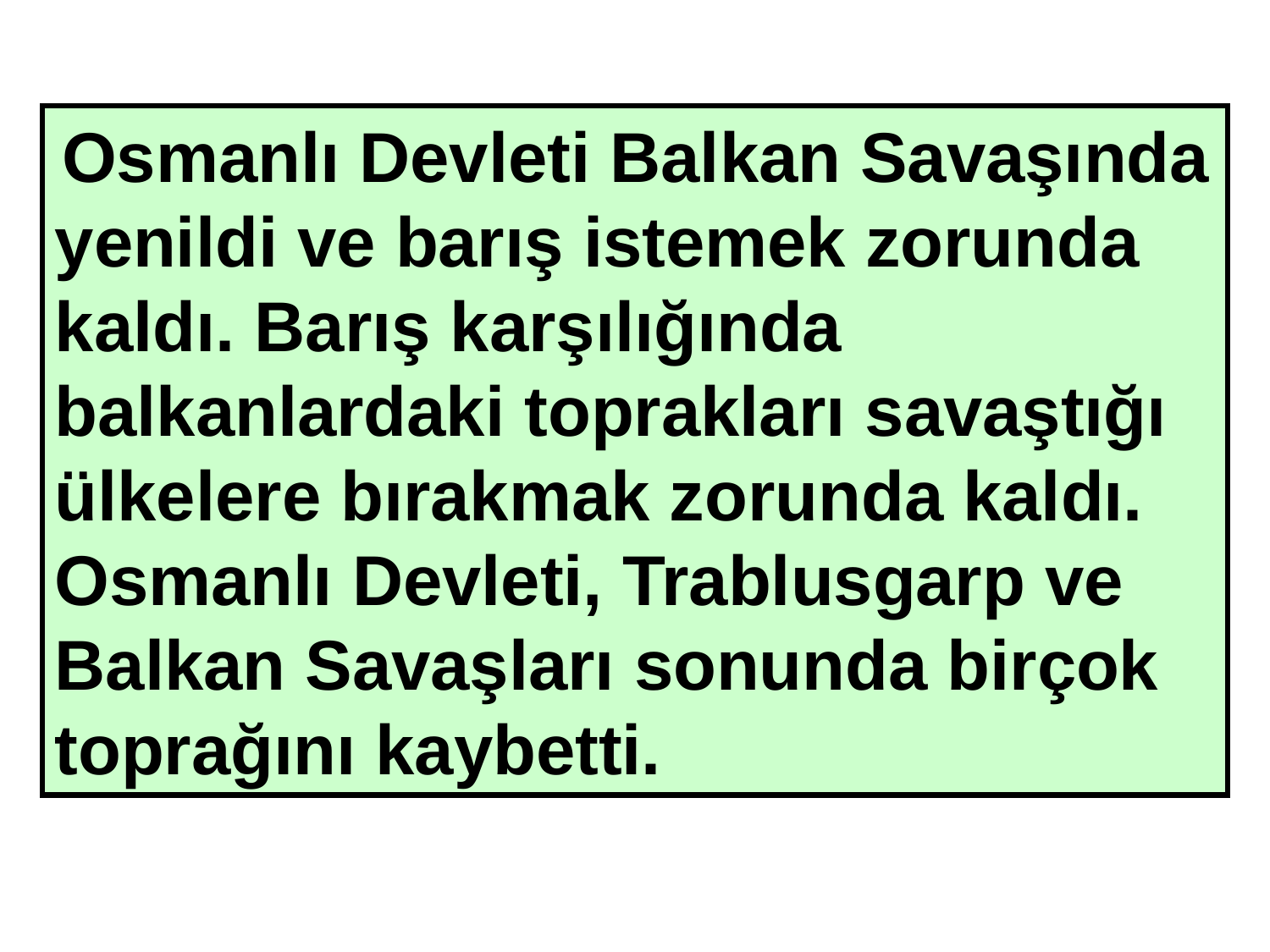

Osmanlı Devleti Balkan Savaşında yenildi ve barış istemek zorunda kaldı. Barış karşılığında
balkanlardaki toprakları savaştığı ülkelere bırakmak zorunda kaldı.
Osmanlı Devleti, Trablusgarp ve Balkan Savaşları sonunda birçok toprağını kaybetti.